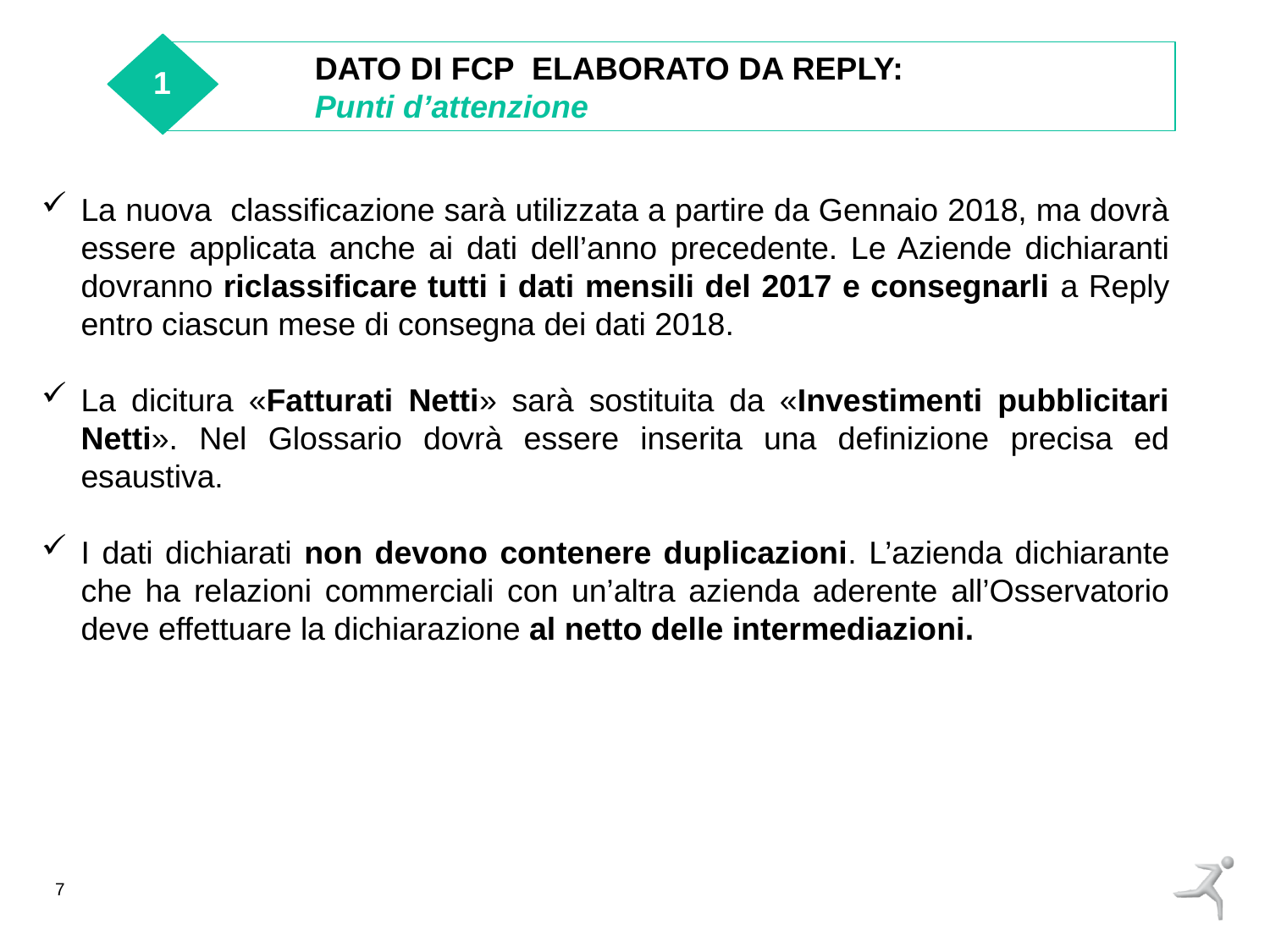

DATO DI FCP  ELABORATO DA REPLY:
Punti d’attenzione
1

La nuova  classificazione sarà utilizzata a partire da Gennaio 2018, ma dovrà essere applicata anche ai dati dell’anno precedente. Le Aziende dichiaranti dovranno riclassificare tutti i dati mensili del 2017 e consegnarli a Reply entro ciascun mese di consegna dei dati 2018.

La dicitura «Fatturati Netti» sarà sostituita da «Investimenti pubblicitari Netti». Nel Glossario dovrà essere inserita una definizione precisa ed esaustiva.

I dati dichiarati non devono contenere duplicazioni. L’azienda dichiarante che ha relazioni commerciali con un’altra azienda aderente all’Osservatorio deve effettuare la dichiarazione al netto delle intermediazioni.